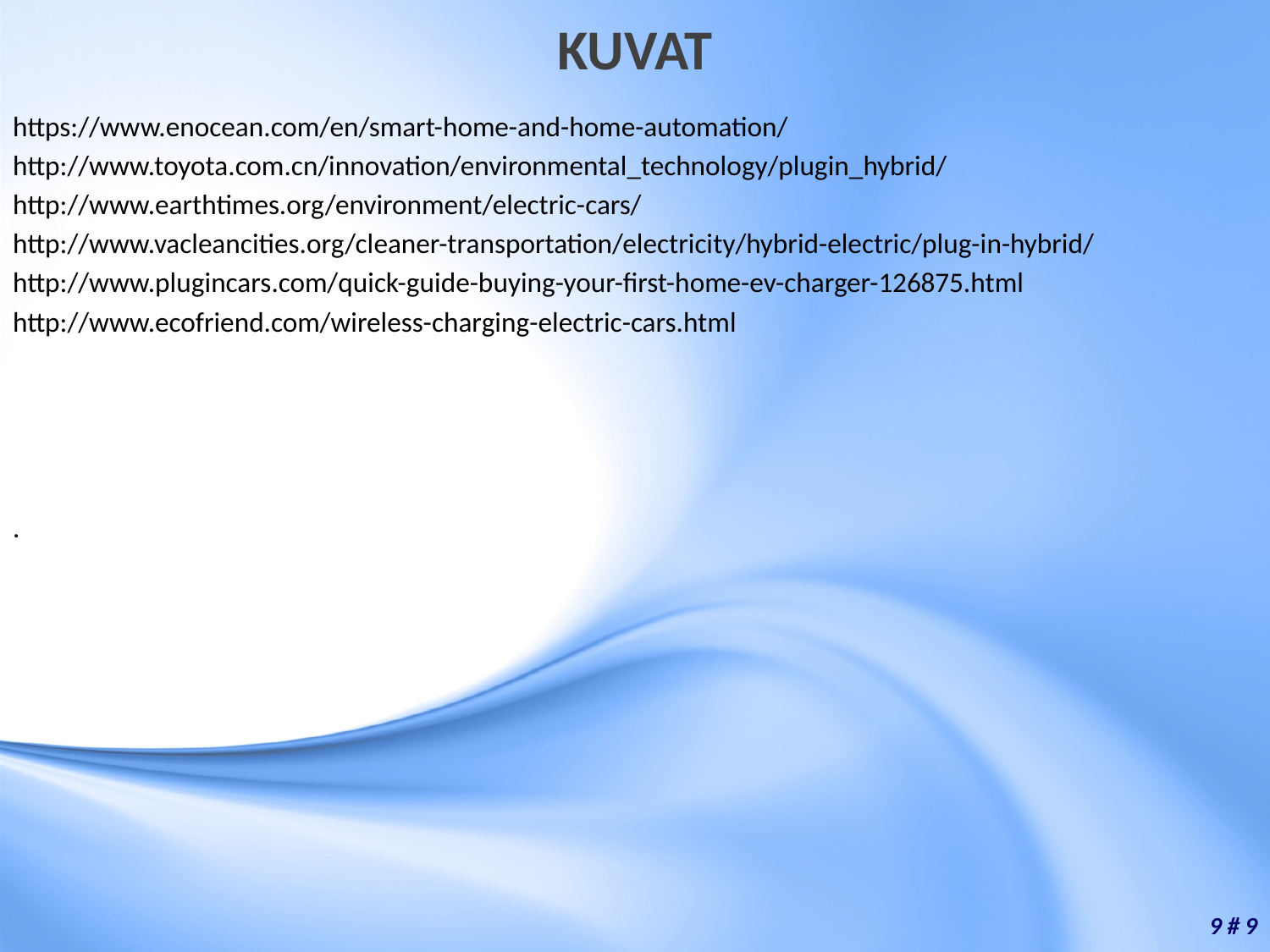

# KUVAT
https://www.enocean.com/en/smart-home-and-home-automation/
http://www.toyota.com.cn/innovation/environmental_technology/plugin_hybrid/
http://www.earthtimes.org/environment/electric-cars/
http://www.vacleancities.org/cleaner-transportation/electricity/hybrid-electric/plug-in-hybrid/
http://www.plugincars.com/quick-guide-buying-your-first-home-ev-charger-126875.html
http://www.ecofriend.com/wireless-charging-electric-cars.html

.
9 # 9